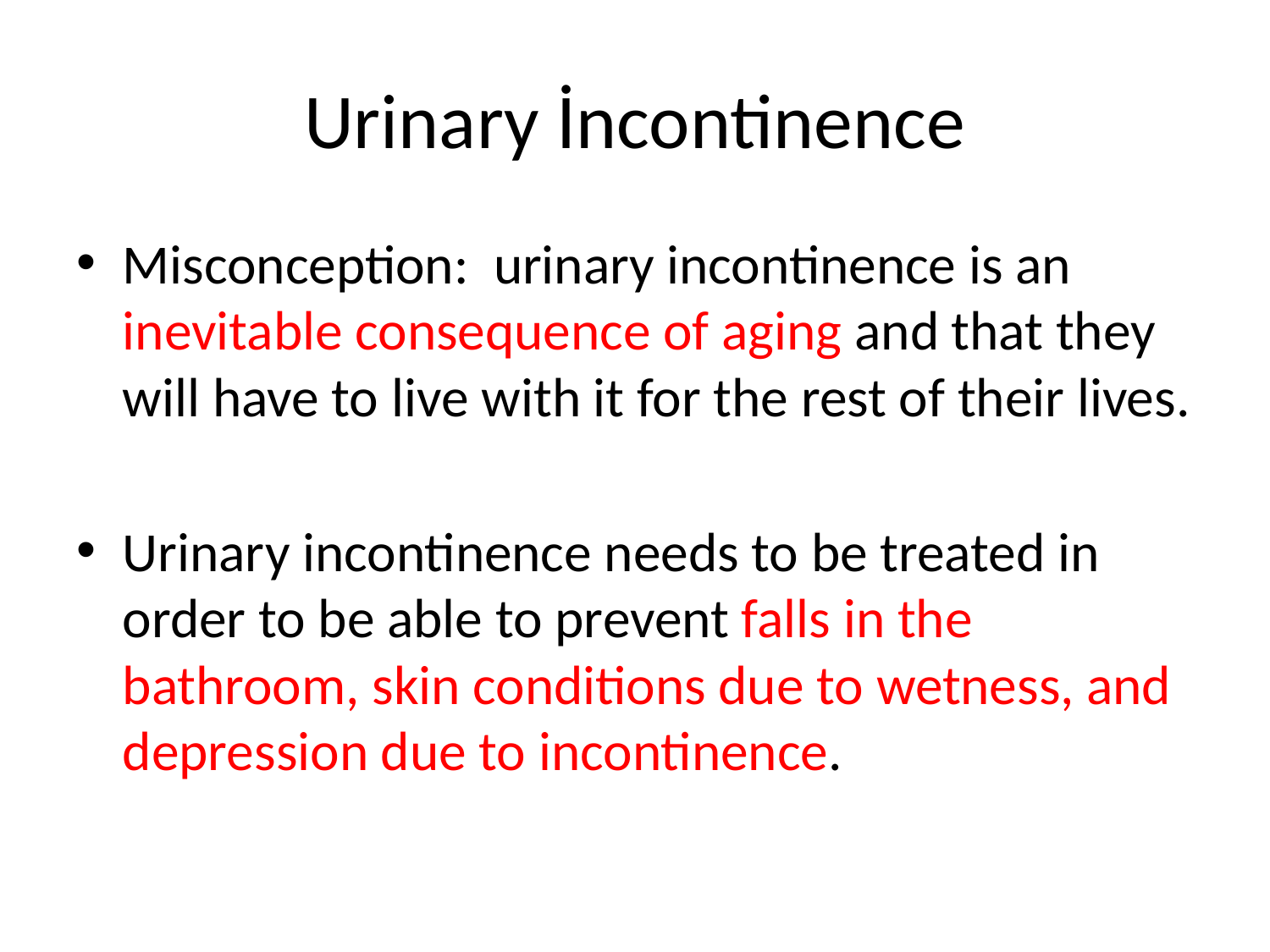

# Urinary İncontinence
Misconception:  urinary incontinence is an inevitable consequence of aging and that they will have to live with it for the rest of their lives.

Urinary incontinence needs to be treated in order to be able to prevent falls in the bathroom, skin conditions due to wetness, and depression due to incontinence.